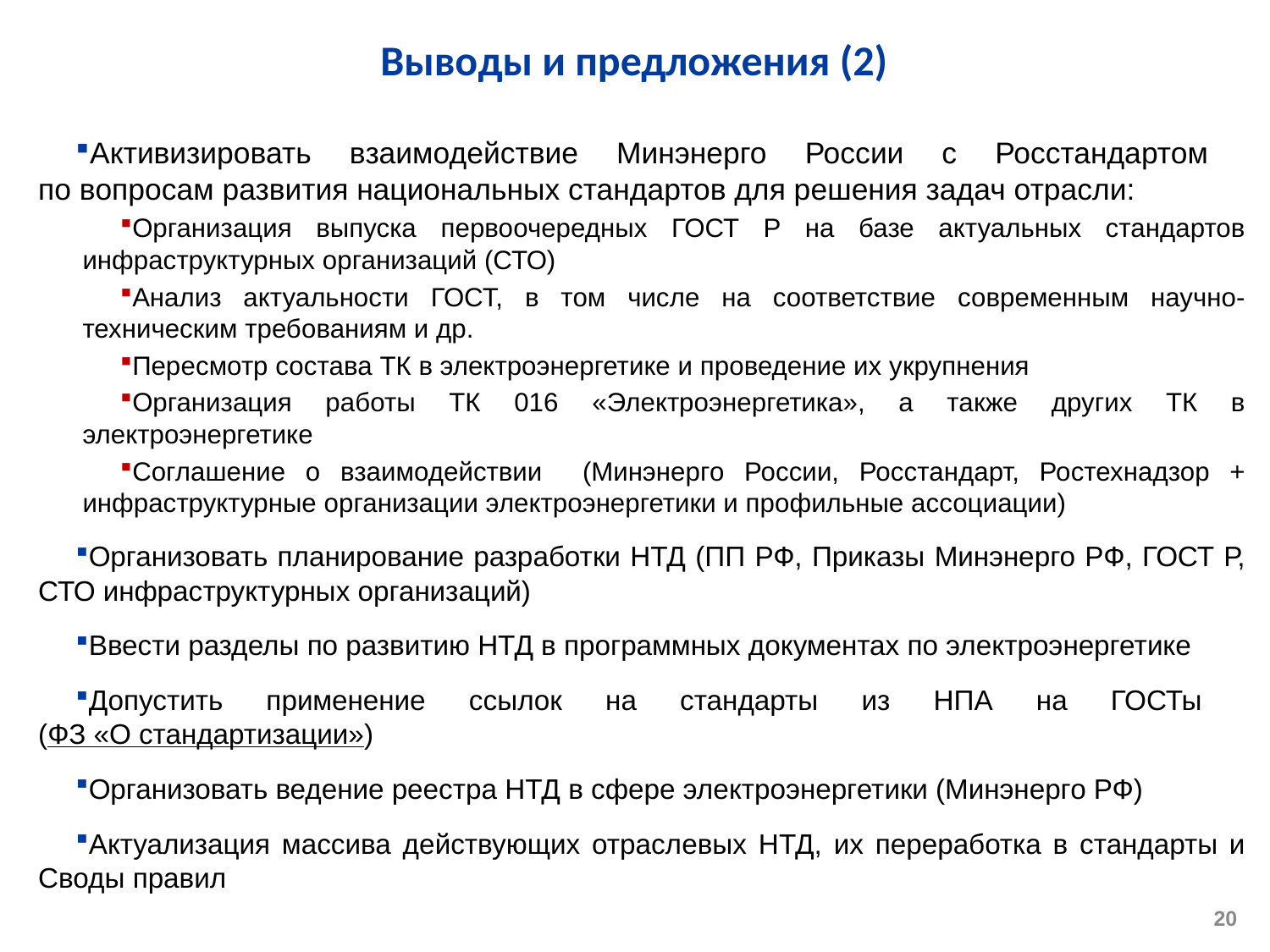

# Выводы и предложения (2)

Активизировать взаимодействие Минэнерго России с Росстандартом
по вопросам развития национальных стандартов для решения задач отрасли:
Организация выпуска первоочередных ГОСТ Р на базе актуальных стандартов инфраструктурных организаций (СТО)
Анализ актуальности ГОСТ, в том числе на соответствие современным научно-техническим требованиям и др.
Пересмотр состава ТК в электроэнергетике и проведение их укрупнения
Организация работы ТК 016 «Электроэнергетика», а также других ТК в электроэнергетике
Соглашение о взаимодействии  (Минэнерго России, Росстандарт, Ростехнадзор + инфраструктурные организации электроэнергетики и профильные ассоциации)
Организовать планирование разработки НТД (ПП РФ, Приказы Минэнерго РФ, ГОСТ Р, СТО инфраструктурных организаций)
Ввести разделы по развитию НТД в программных документах по электроэнергетике
Допустить применение ссылок на стандарты из НПА на ГОСТы
(ФЗ «О стандартизации»)
Организовать ведение реестра НТД в сфере электроэнергетики (Минэнерго РФ)
Актуализация массива действующих отраслевых НТД, их переработка в стандарты и Своды правил

20